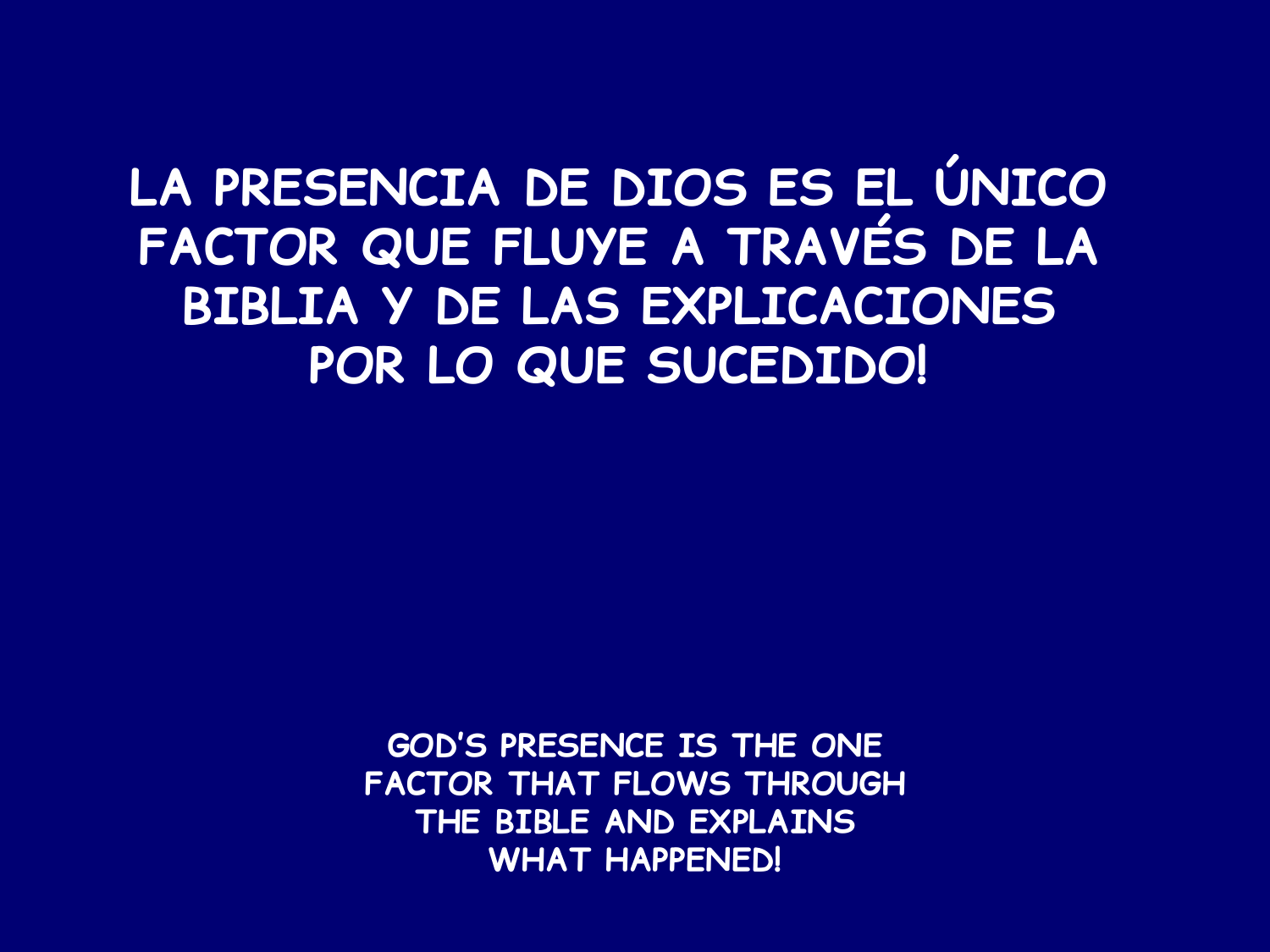

LA PRESENCIA DE DIOS ES EL ÚNICO FACTOR QUE FLUYE A TRAVÉS DE LA BIBLIA Y DE LAS EXPLICACIONES POR LO QUE SUCEDIDO!
GOD’S PRESENCE IS THE ONE FACTOR THAT FLOWS THROUGH THE BIBLE AND EXPLAINS WHAT HAPPENED!